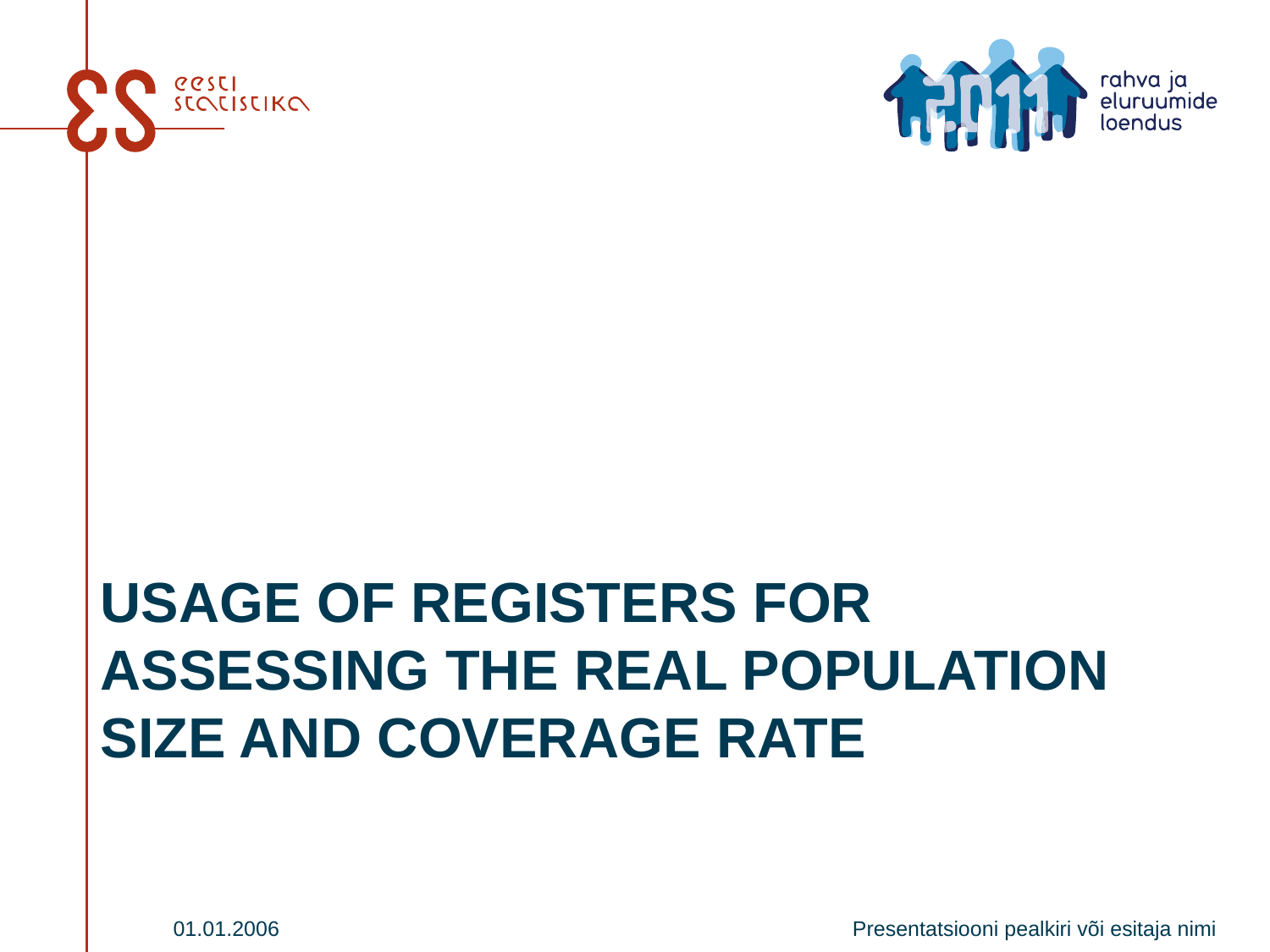

# Usage of registers for assessing the real population size and coverage rate
01.01.2006